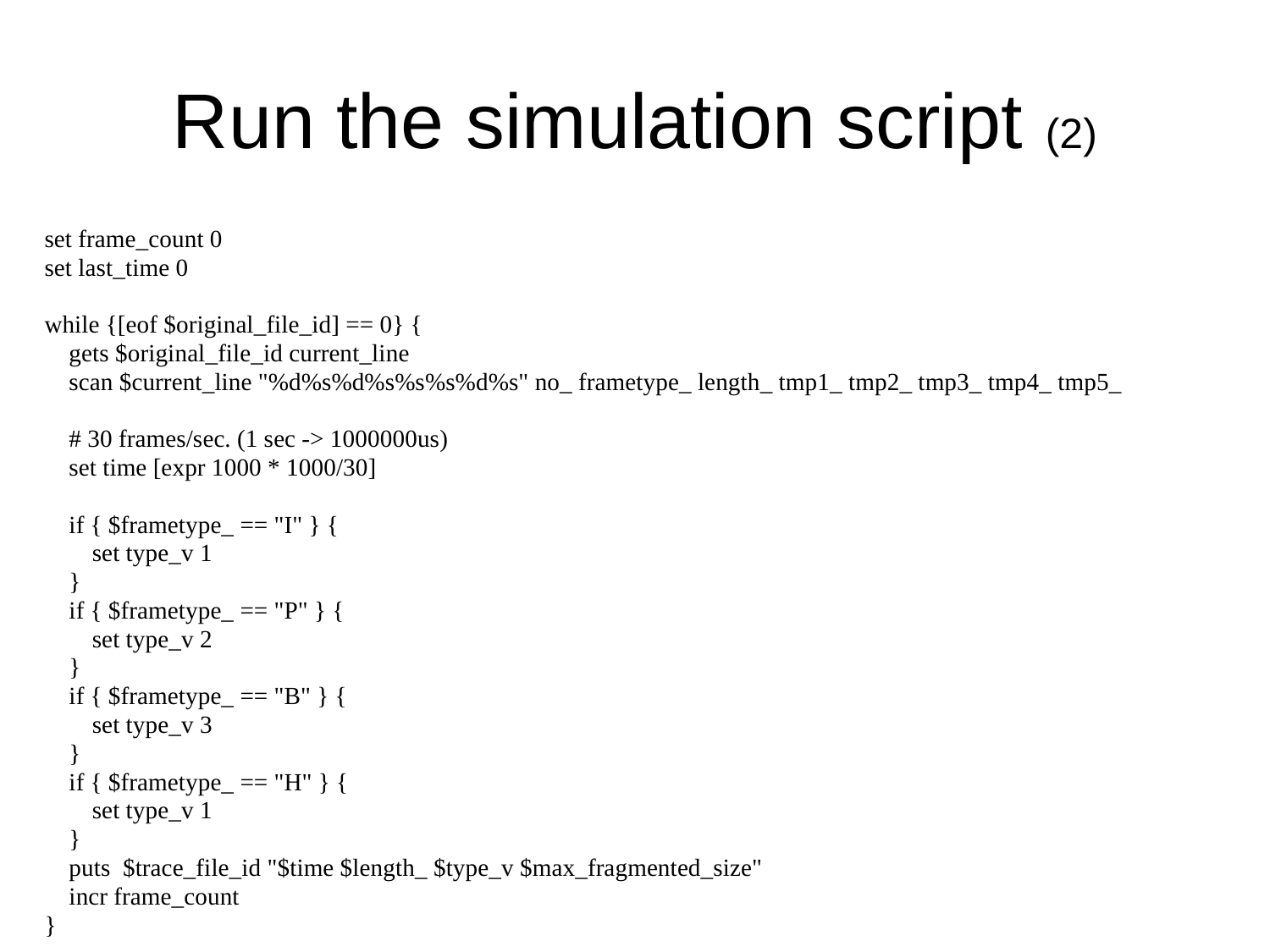

# Run the simulation script (2)
set frame_count 0
set last_time 0

while {[eof $original_file_id] == 0} {
    gets $original_file_id current_line
    scan $current_line "%d%s%d%s%s%s%d%s" no_ frametype_ length_ tmp1_ tmp2_ tmp3_ tmp4_ tmp5_

    # 30 frames/sec. (1 sec -> 1000000us)
    set time [expr 1000 * 1000/30]

    if { $frametype_ == "I" } {
  	set type_v 1
    }
    if { $frametype_ == "P" } {
  	set type_v 2
    }
    if { $frametype_ == "B" } {
  	set type_v 3
    }
    if { $frametype_ == "H" } {
  	set type_v 1
    }
    puts  $trace_file_id "$time $length_ $type_v $max_fragmented_size"
    incr frame_count
}